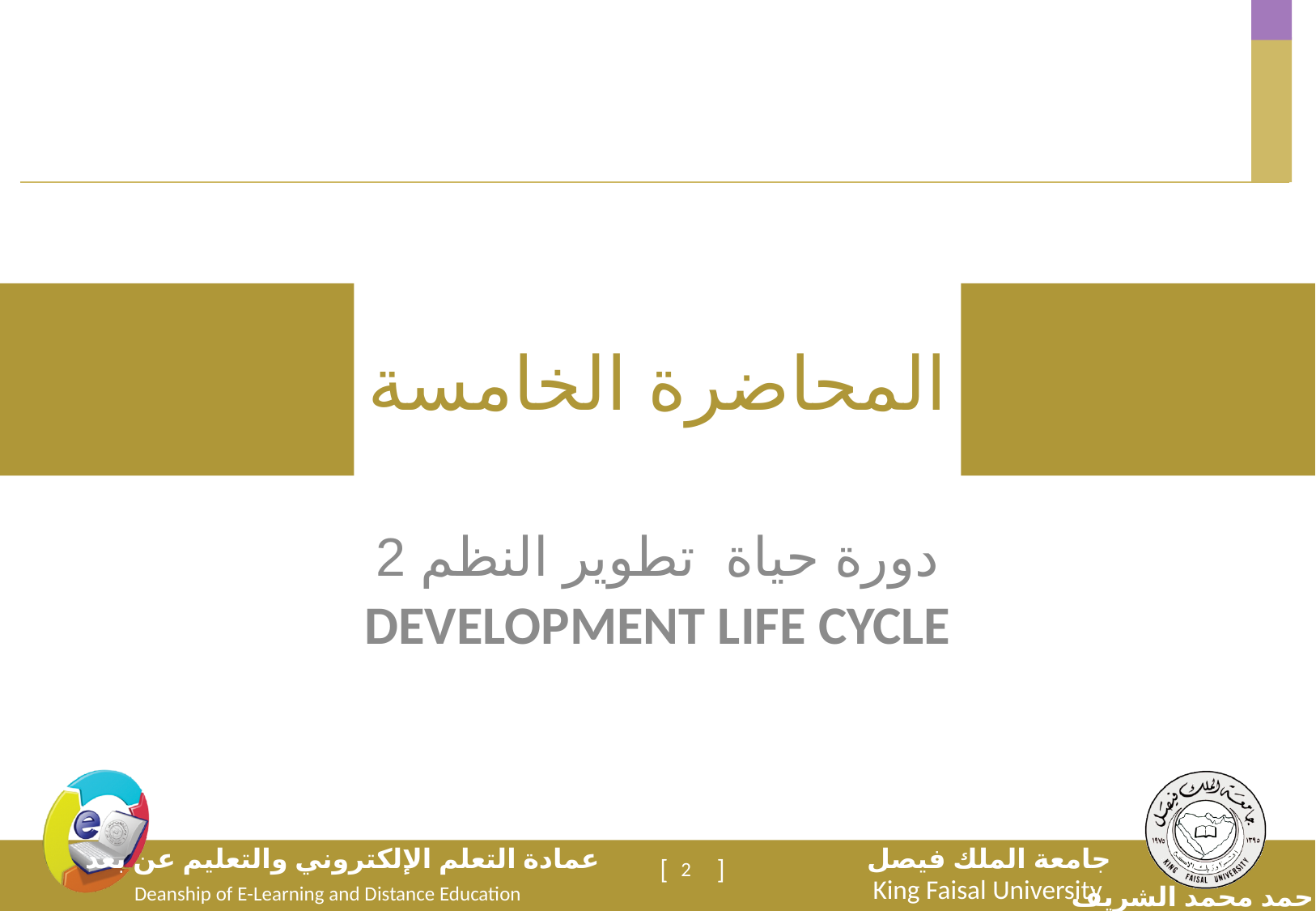

# المحاضرة الخامسة
دورة حياة  تطوير النظم 2
DEVELOPMENT LIFE CYCLE
2